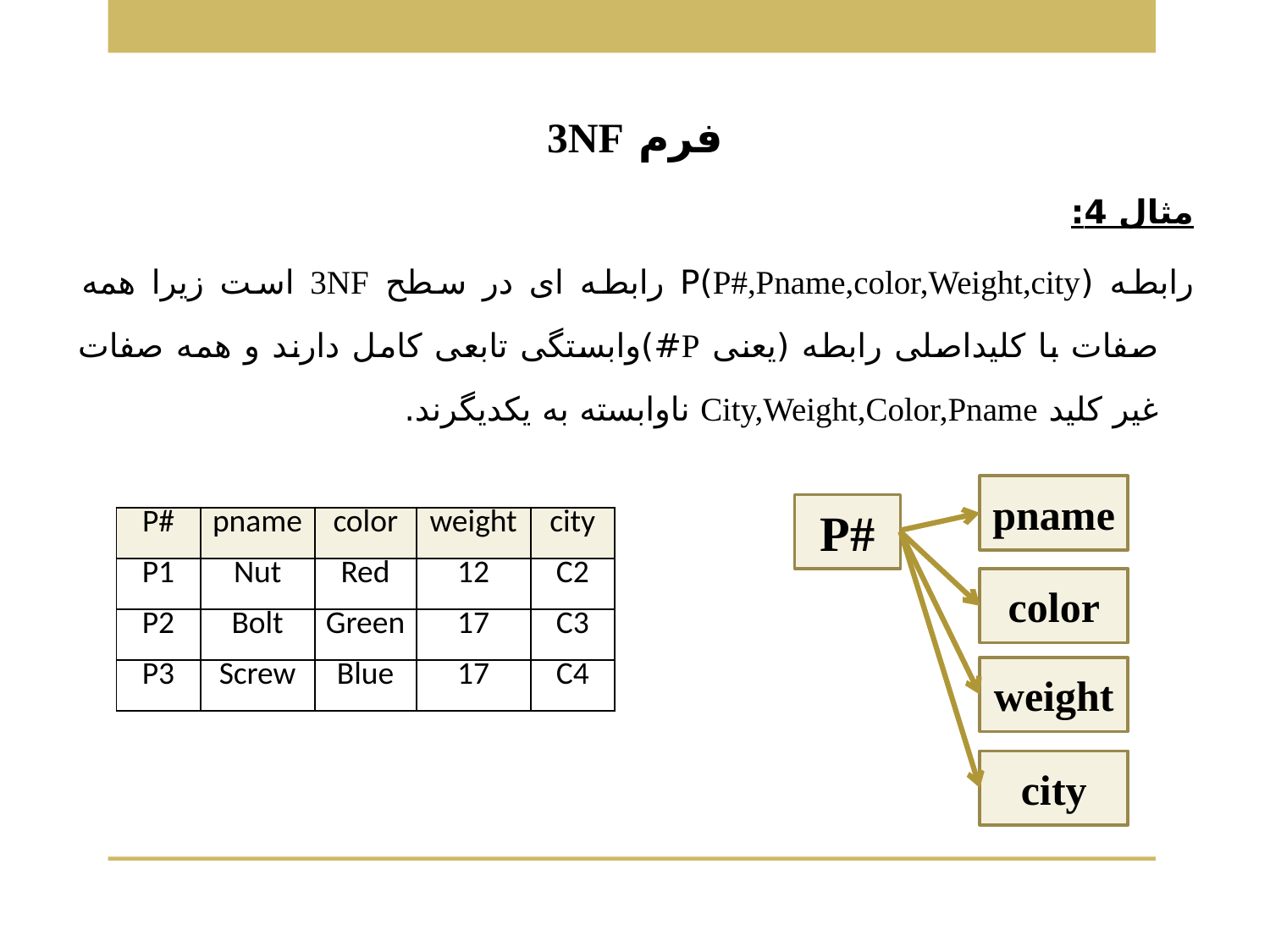

فرم 3NF
مثال 4:
رابطه (P#,Pname,color,Weight,city)P رابطه ای در سطح 3NF است زیرا همه صفات با کلیداصلی رابطه (یعنی P#)وابستگی تابعی کامل دارند و همه صفات غیر کلید City,Weight,Color,Pname ناوابسته به یکدیگرند.
pname
P#
| P# | pname | color | weight | city |
| --- | --- | --- | --- | --- |
| P1 | Nut | Red | 12 | C2 |
| P2 | Bolt | Green | 17 | C3 |
| P3 | Screw | Blue | 17 | C4 |
color
weight
city